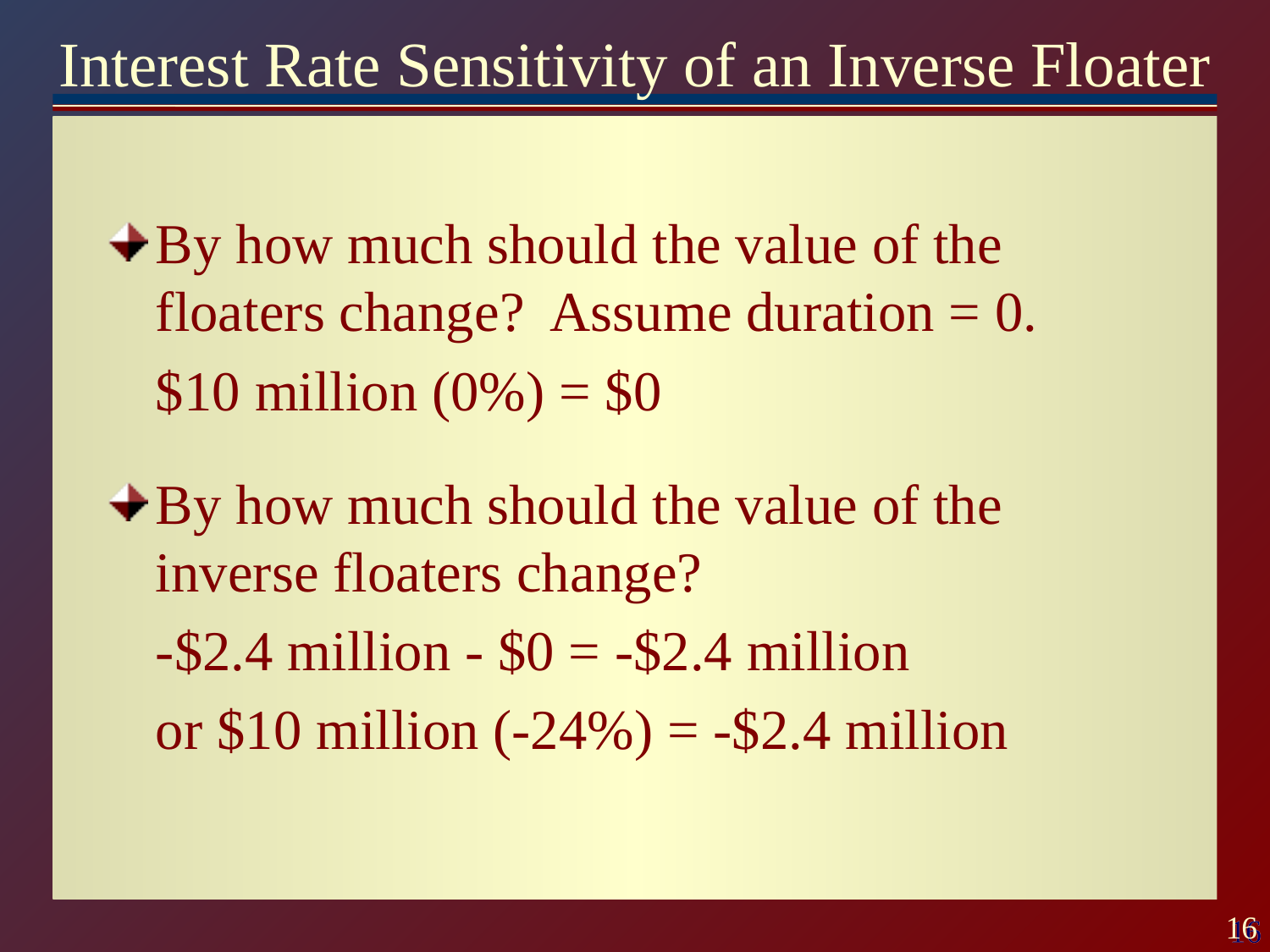

# Interest Rate Sensitivity of an Inverse Floater
By how much should the value of the floaters change?  Assume duration = 0.
	$10 million (0%) = $0

By how much should the value of the inverse floaters change?
	-$2.4 million - $0 = -$2.4 million
	or $10 million (-24%) = -$2.4 million